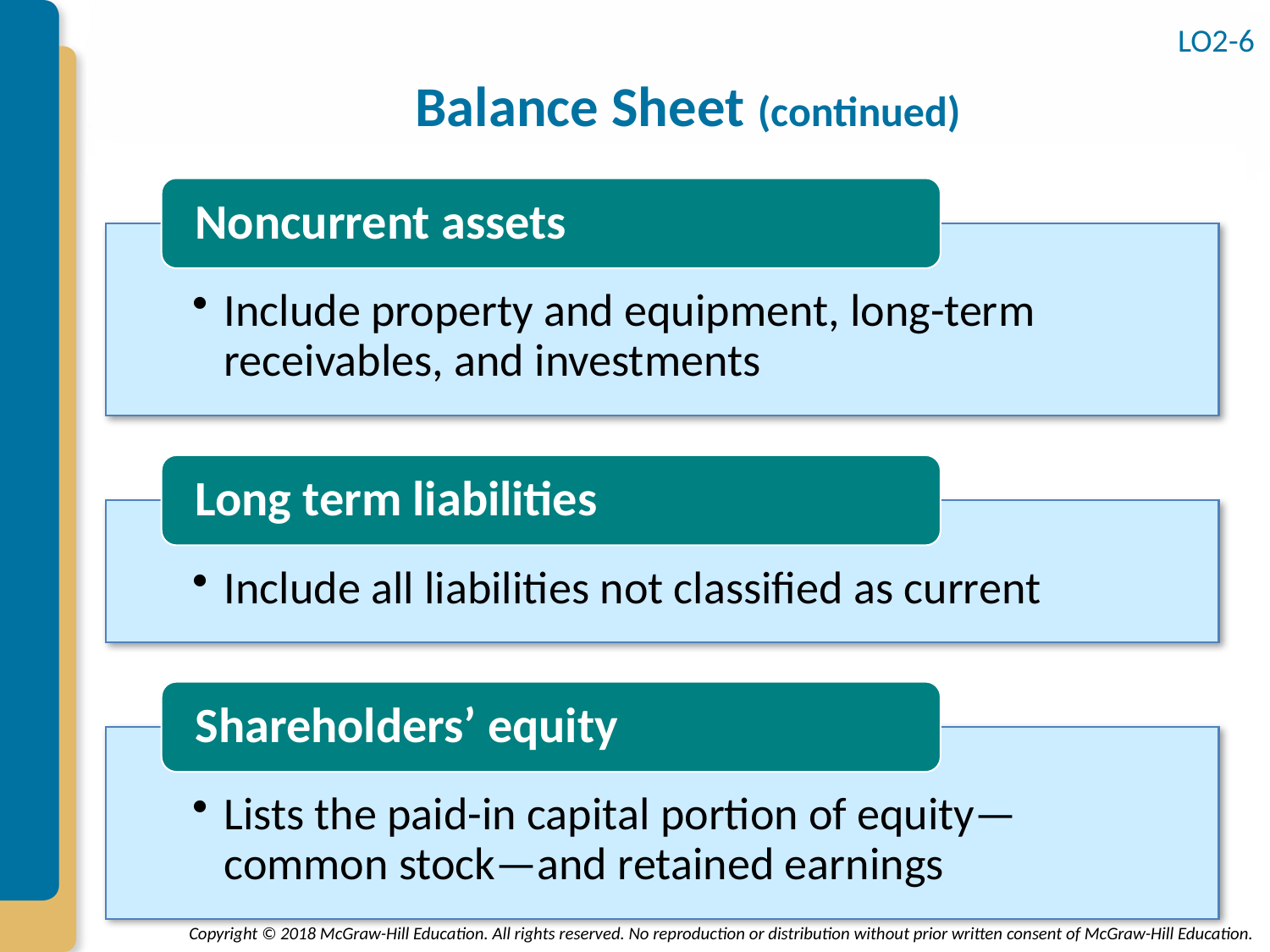

# Balance Sheet (continued)
LO2-6
Noncurrent assets
Include property and equipment, long-term receivables, and investments
Long term liabilities
Include all liabilities not classified as current
Shareholders’ equity
Lists the paid-in capital portion of equity—common stock—and retained earnings